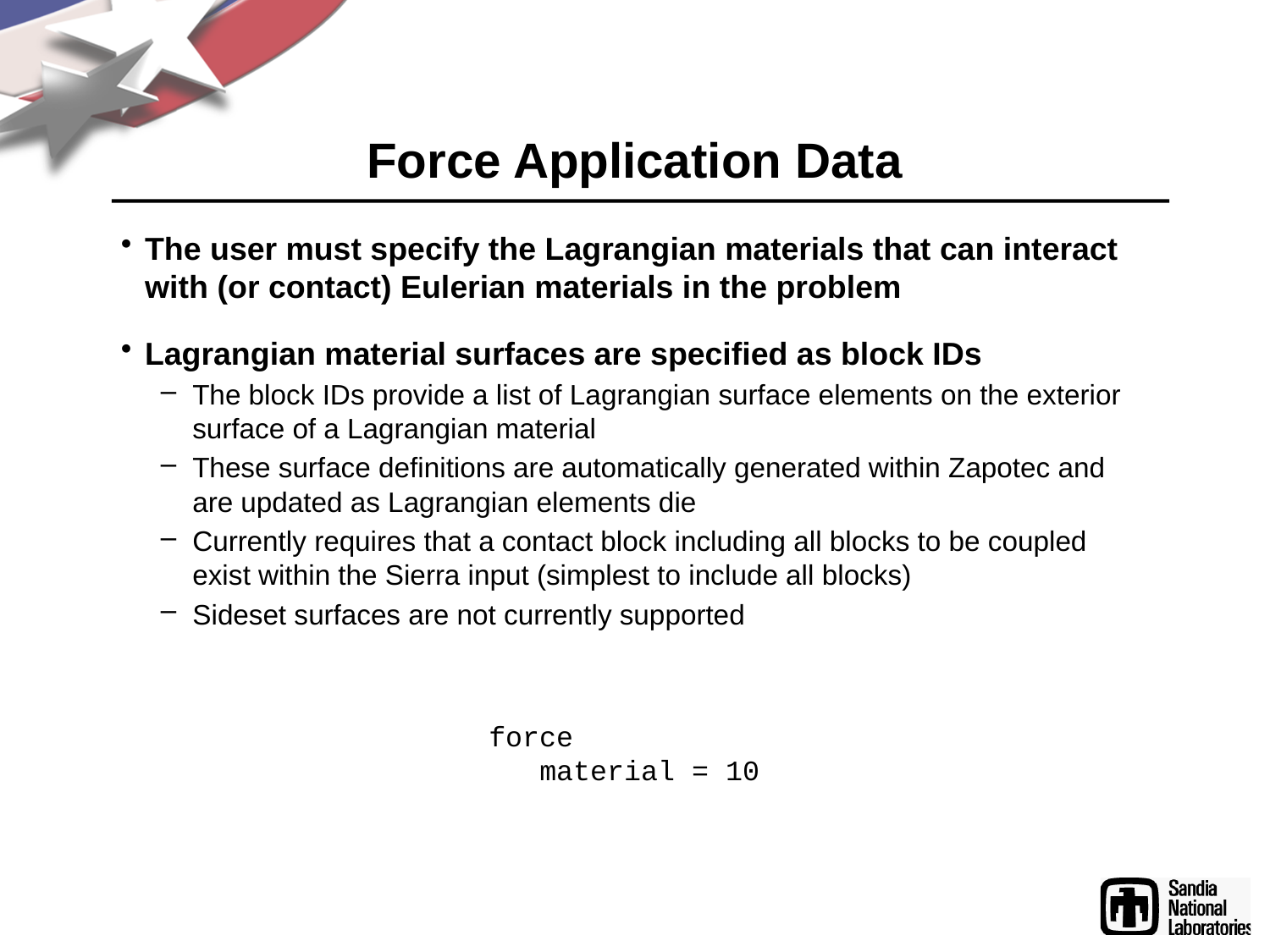

# Force Application Data
The user must specify the Lagrangian materials that can interact with (or contact) Eulerian materials in the problem

Lagrangian material surfaces are specified as block IDs
The block IDs provide a list of Lagrangian surface elements on the exterior surface of a Lagrangian material
These surface definitions are automatically generated within Zapotec and are updated as Lagrangian elements die
Currently requires that a contact block including all blocks to be coupled exist within the Sierra input (simplest to include all blocks)
Sideset surfaces are not currently supported
force
   material = 10